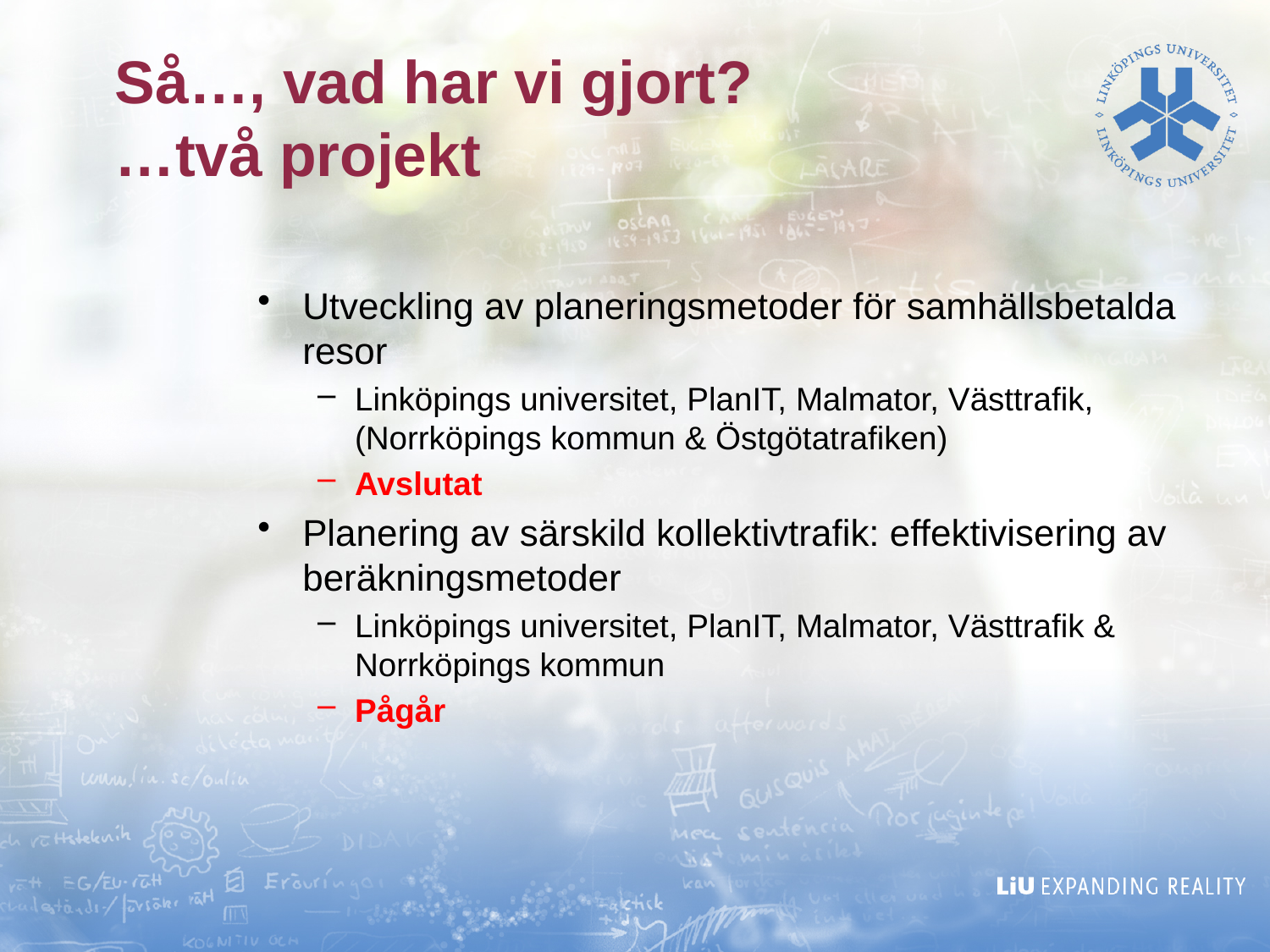

Så…, vad har vi gjort?
…två projekt
Utveckling av planeringsmetoder för samhällsbetalda resor
Linköpings universitet, PlanIT, Malmator, Västtrafik, (Norrköpings kommun & Östgötatrafiken)
Avslutat
Planering av särskild kollektivtrafik: effektivisering av beräkningsmetoder
Linköpings universitet, PlanIT, Malmator, Västtrafik & Norrköpings kommun
Pågår